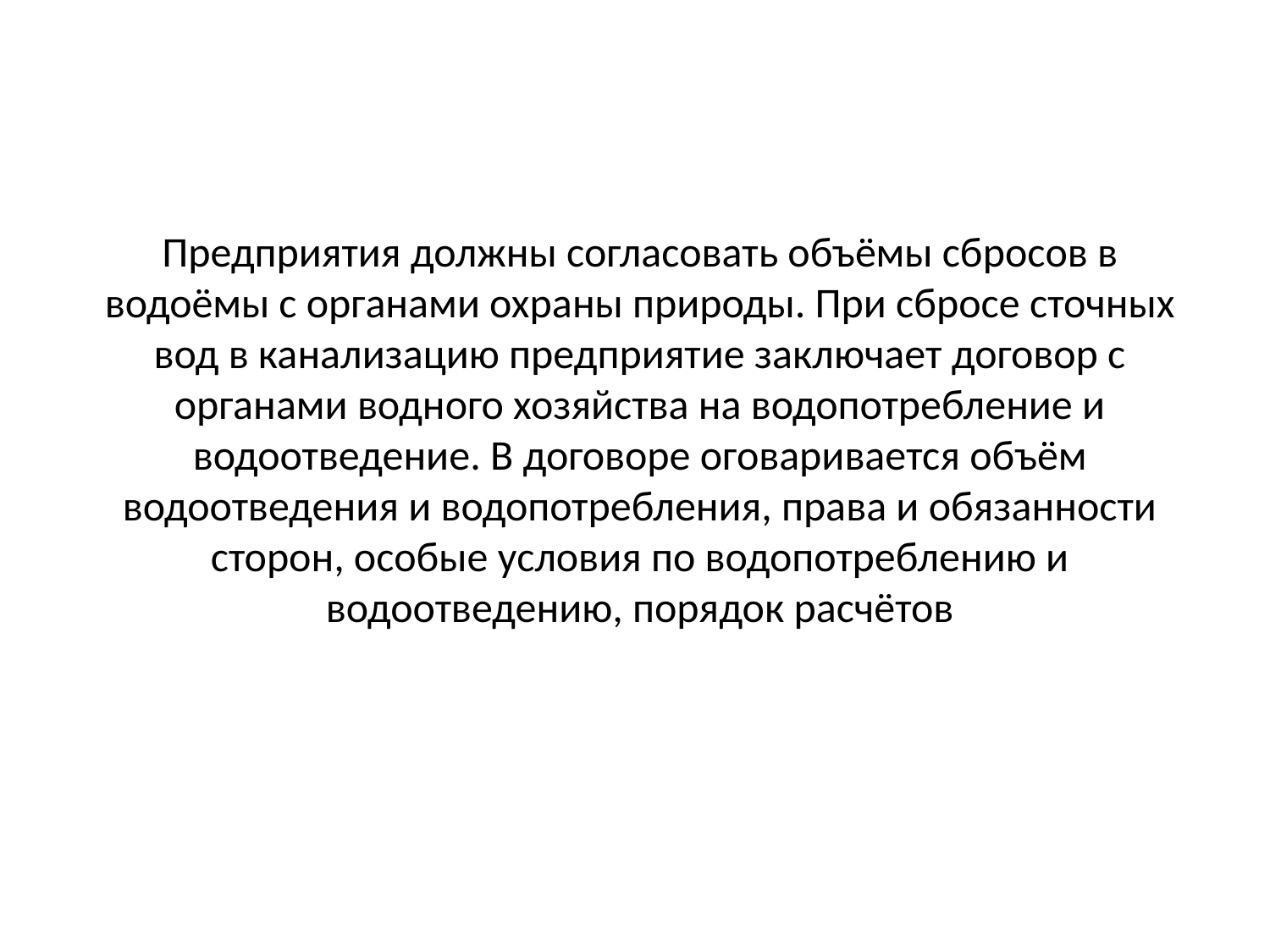

Предприятия должны согласовать объёмы сбросов в водоёмы с органами охраны природы. При сбросе сточных вод в канализацию предприятие заключает договор с органами водного хозяйства на водопотребление и водоотведение. В договоре оговаривается объём водоотведения и водопотребления, права и обязанности сторон, особые условия по водопотреблению и водоотведению, порядок расчётов